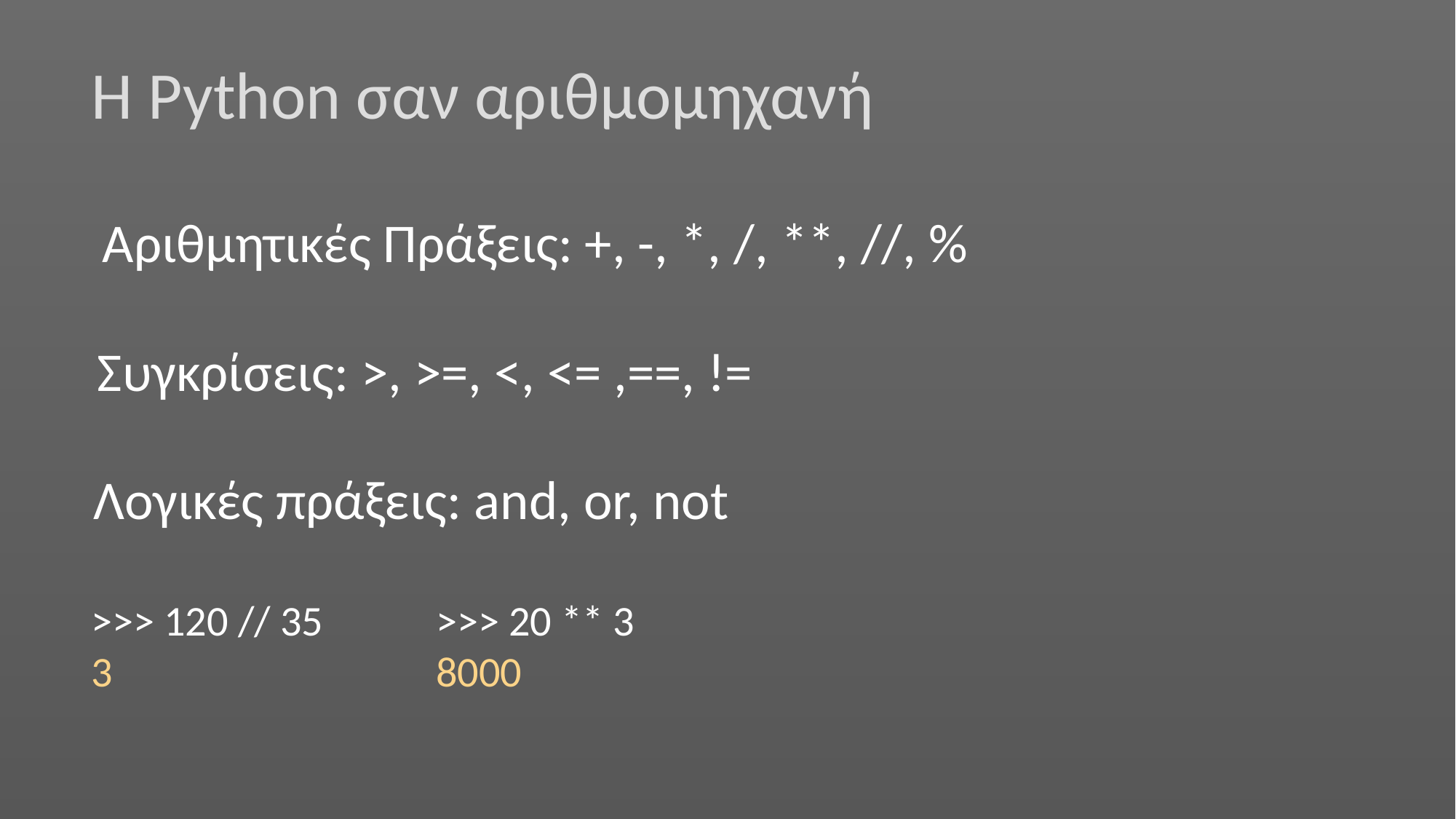

# Η Python σαν αριθμομηχανή
Αριθμητικές Πράξεις: +, -, *, /, **, //, %
Συγκρίσεις: >, >=, <, <= ,==, !=
Λογικές πράξεις: and, or, not
>>> 20 ** 3
8000
>>> 120 // 35
3